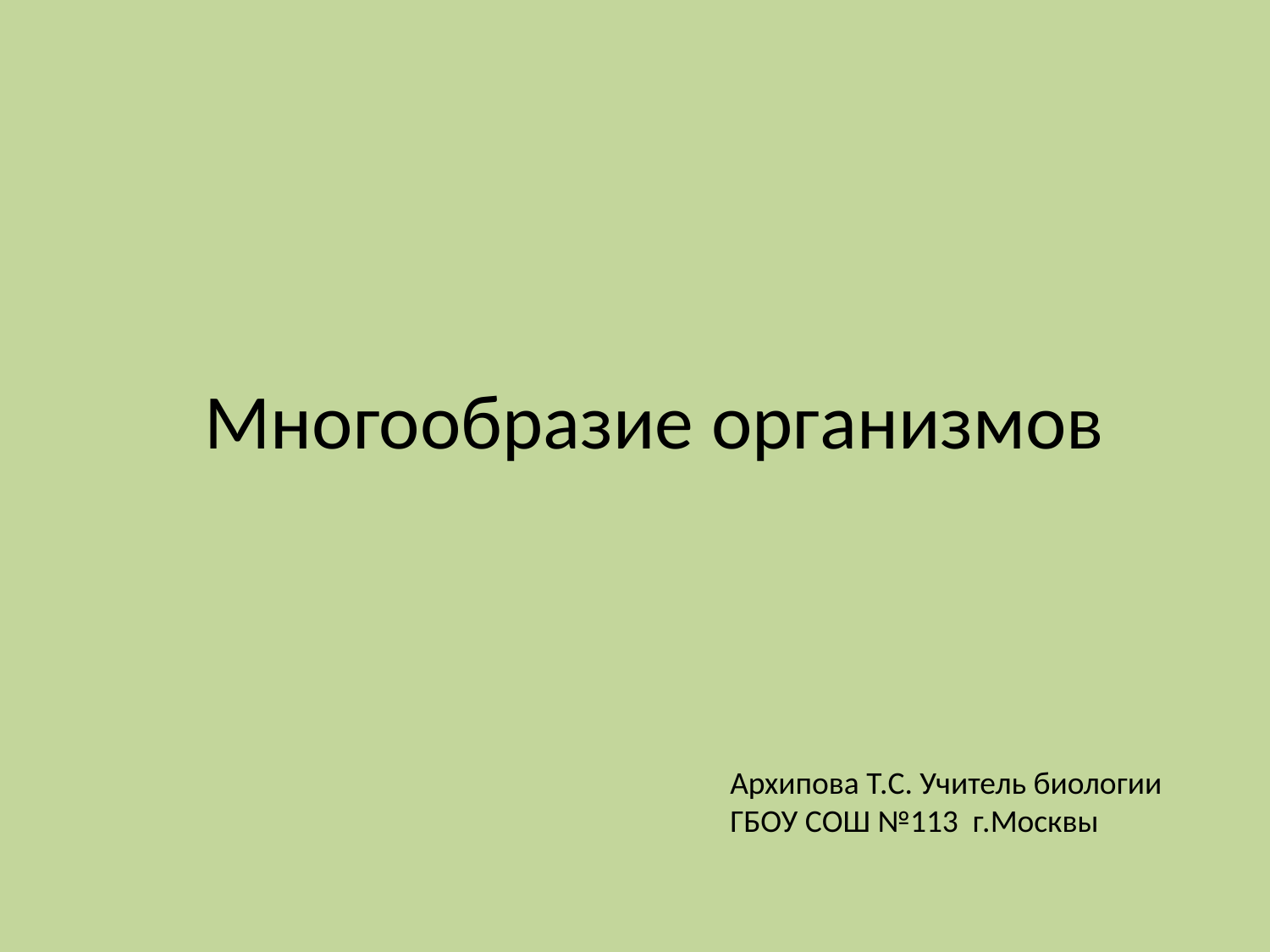

Многообразие организмов
Архипова Т.С. Учитель биологии
ГБОУ СОШ №113  г.Москвы